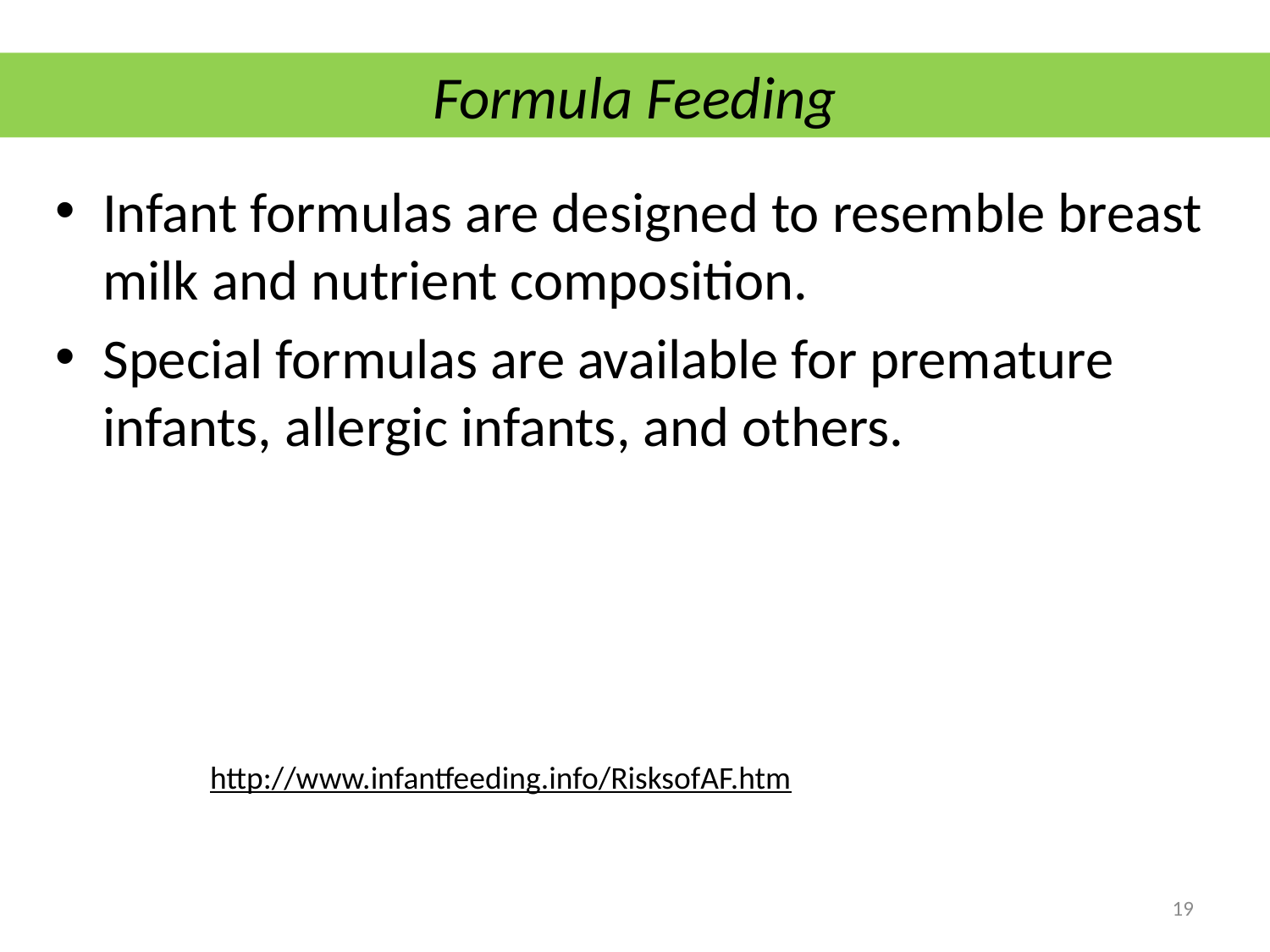

# Formula Feeding
Infant formulas are designed to resemble breast milk and nutrient composition.
Special formulas are available for premature infants, allergic infants, and others.
http://www.infantfeeding.info/RisksofAF.htm
19